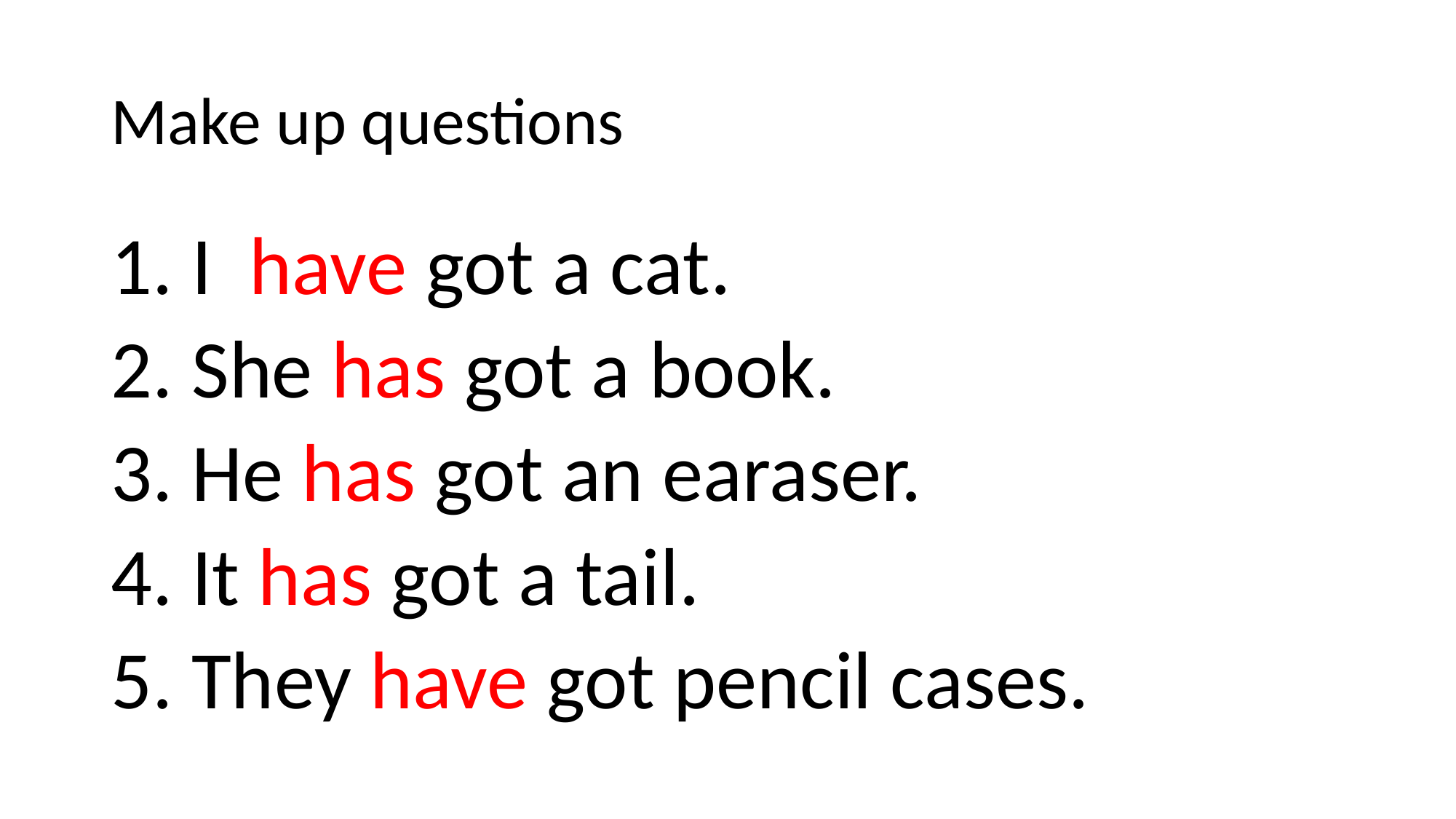

# Make up questions
1. I  have got a cat.
2. She has got a book.
3. He has got an earaser.
4. It has got a tail.
5. They have got pencil cases.